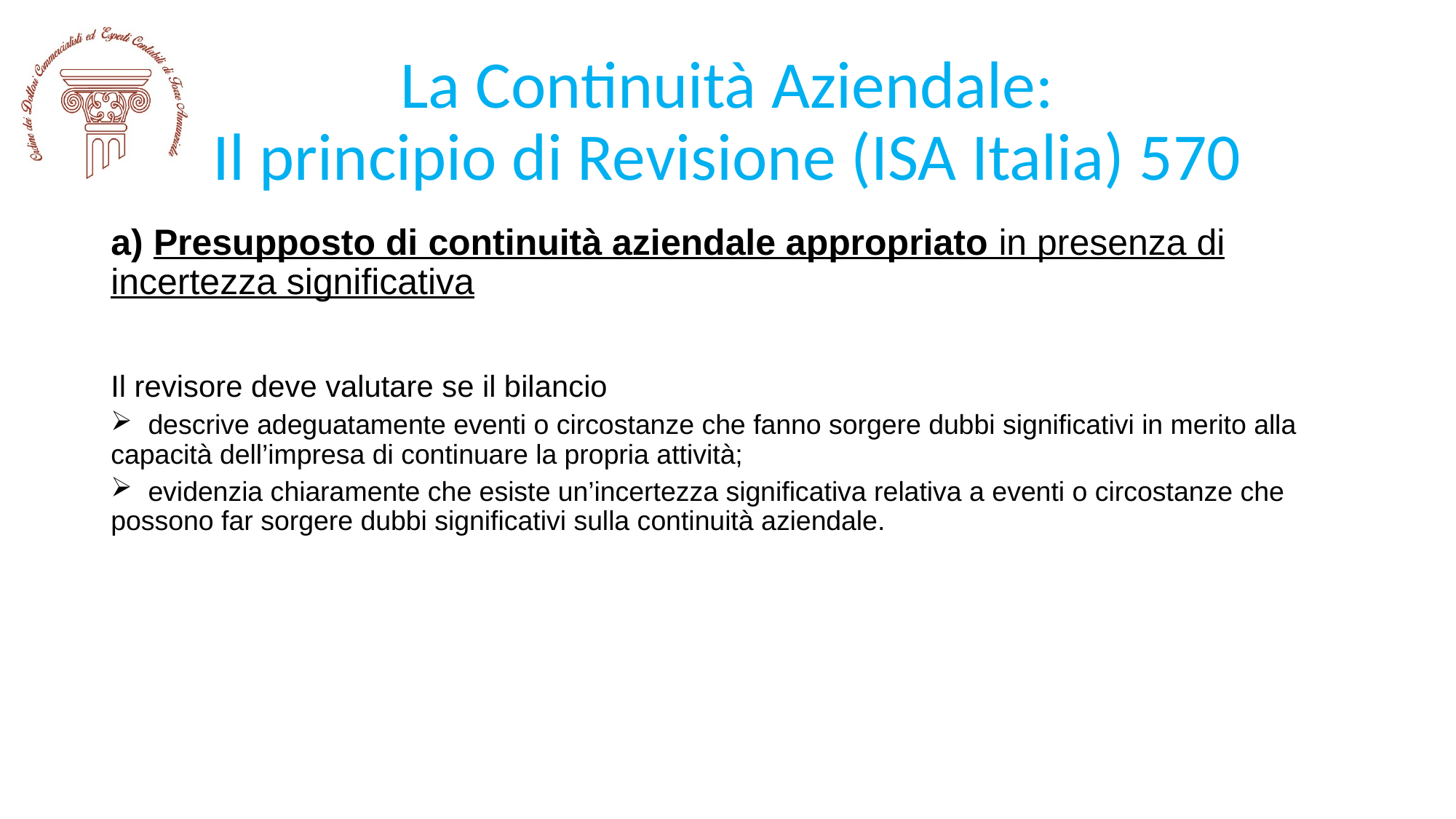

# La Continuità Aziendale: Il principio di Revisione (ISA Italia) 570
a) Presupposto di continuità aziendale appropriato in presenza di incertezza significativa

Il revisore deve valutare se il bilancio
  descrive adeguatamente eventi o circostanze che fanno sorgere dubbi significativi in merito alla capacità dell’impresa di continuare la propria attività;
  evidenzia chiaramente che esiste un’incertezza significativa relativa a eventi o circostanze che possono far sorgere dubbi significativi sulla continuità aziendale.